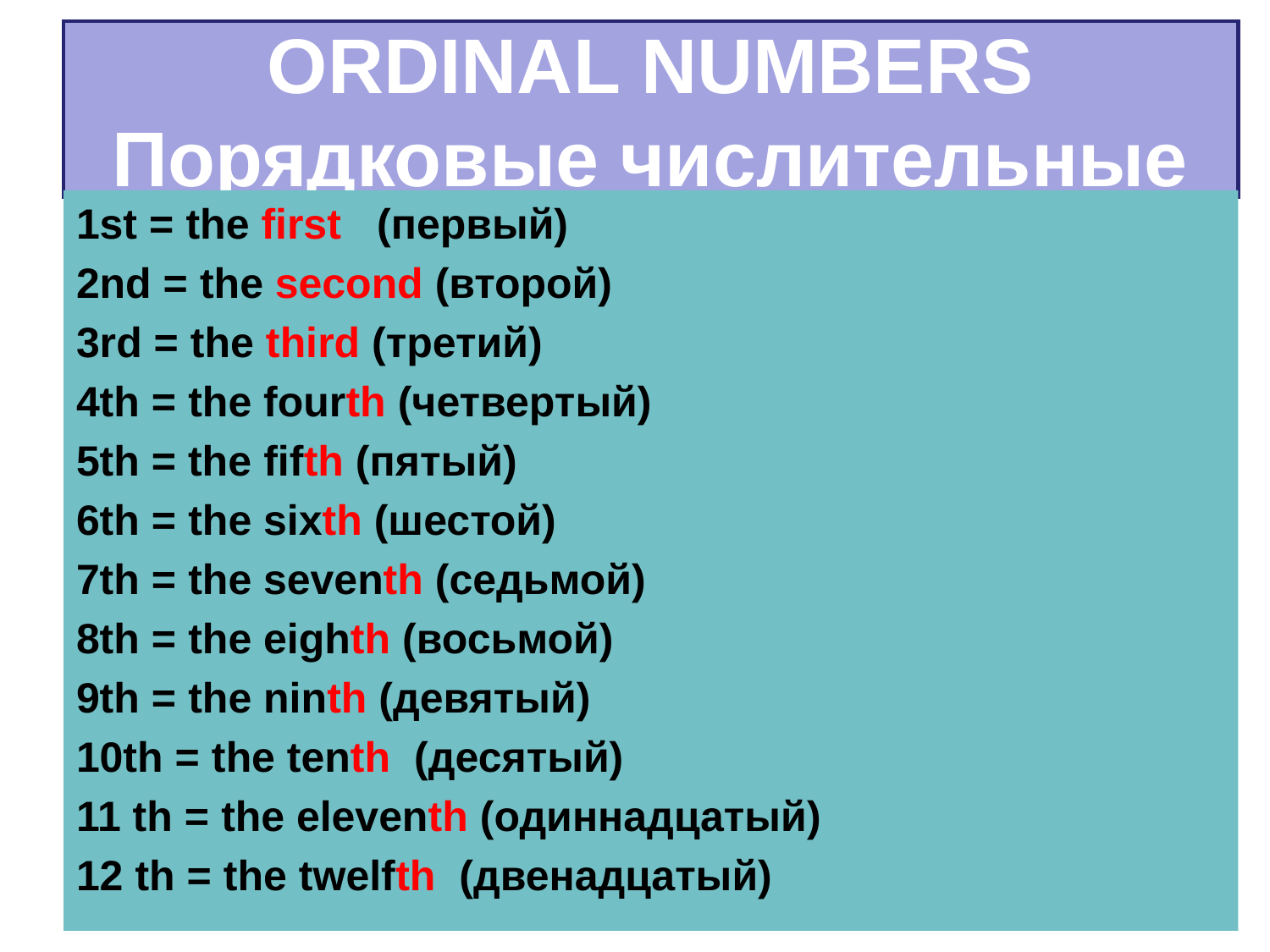

# ORDINAL NUMBERS Порядковые числительные
1st = the first   (первый)
2nd = the second (второй)
3rd = the third (третий)
4th = the fourth (четвертый)
5th = the fifth (пятый)
6th = the sixth (шестой)
7th = the seventh (седьмой)
8th = the eighth (восьмой)
9th = the ninth (девятый)
10th = the tenth  (десятый)
11 th = the eleventh (одиннадцатый)
12 th = the twelfth  (двенадцатый)